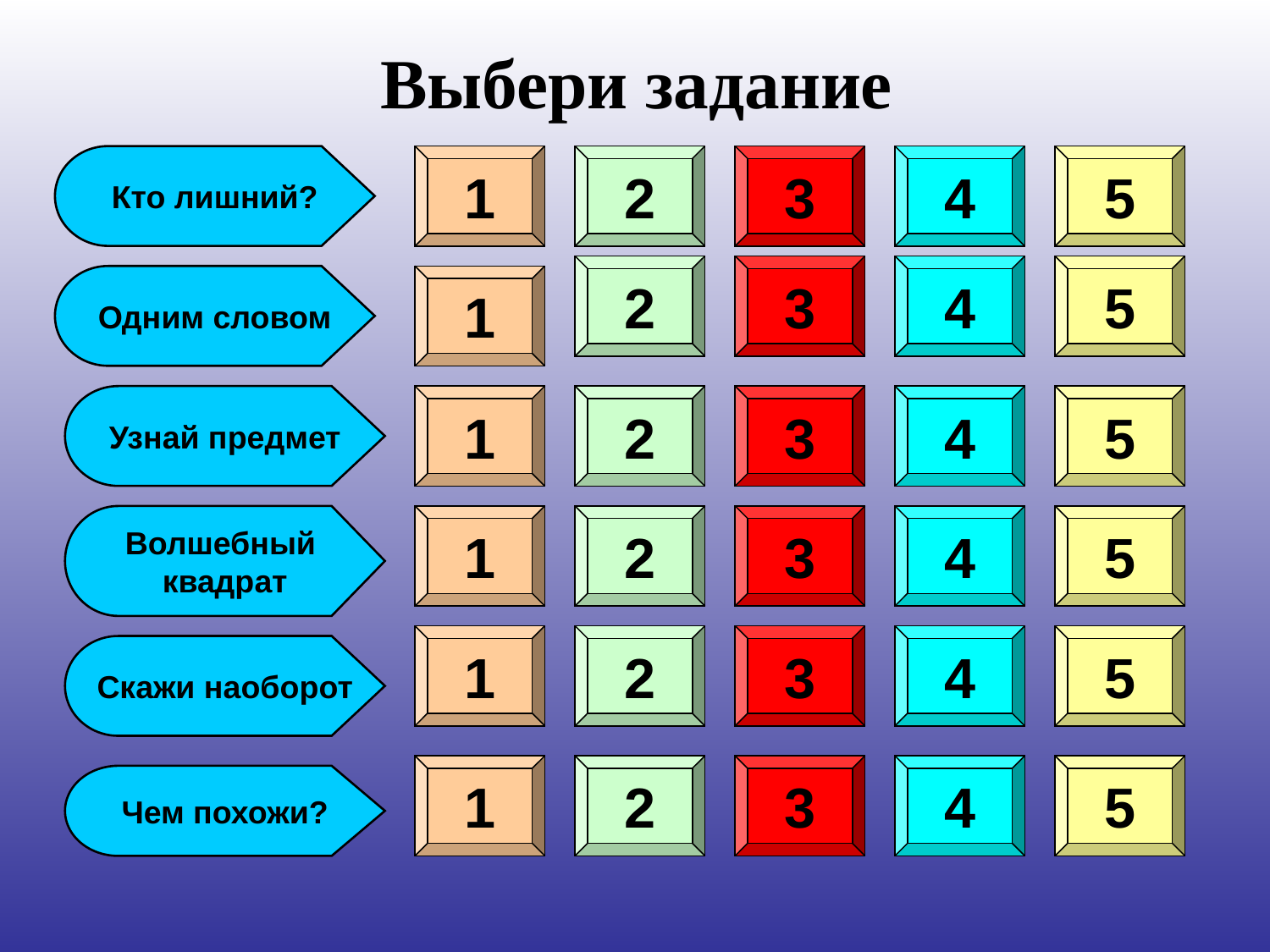

# Выбери задание
Кто лишний?
1
2
3
4
5
2
3
4
5
Одним словом
1
Узнай предмет
1
2
3
4
5
Волшебный
квадрат
1
2
3
4
5
1
2
3
4
5
Скажи наоборот
1
2
3
4
5
Чем похожи?